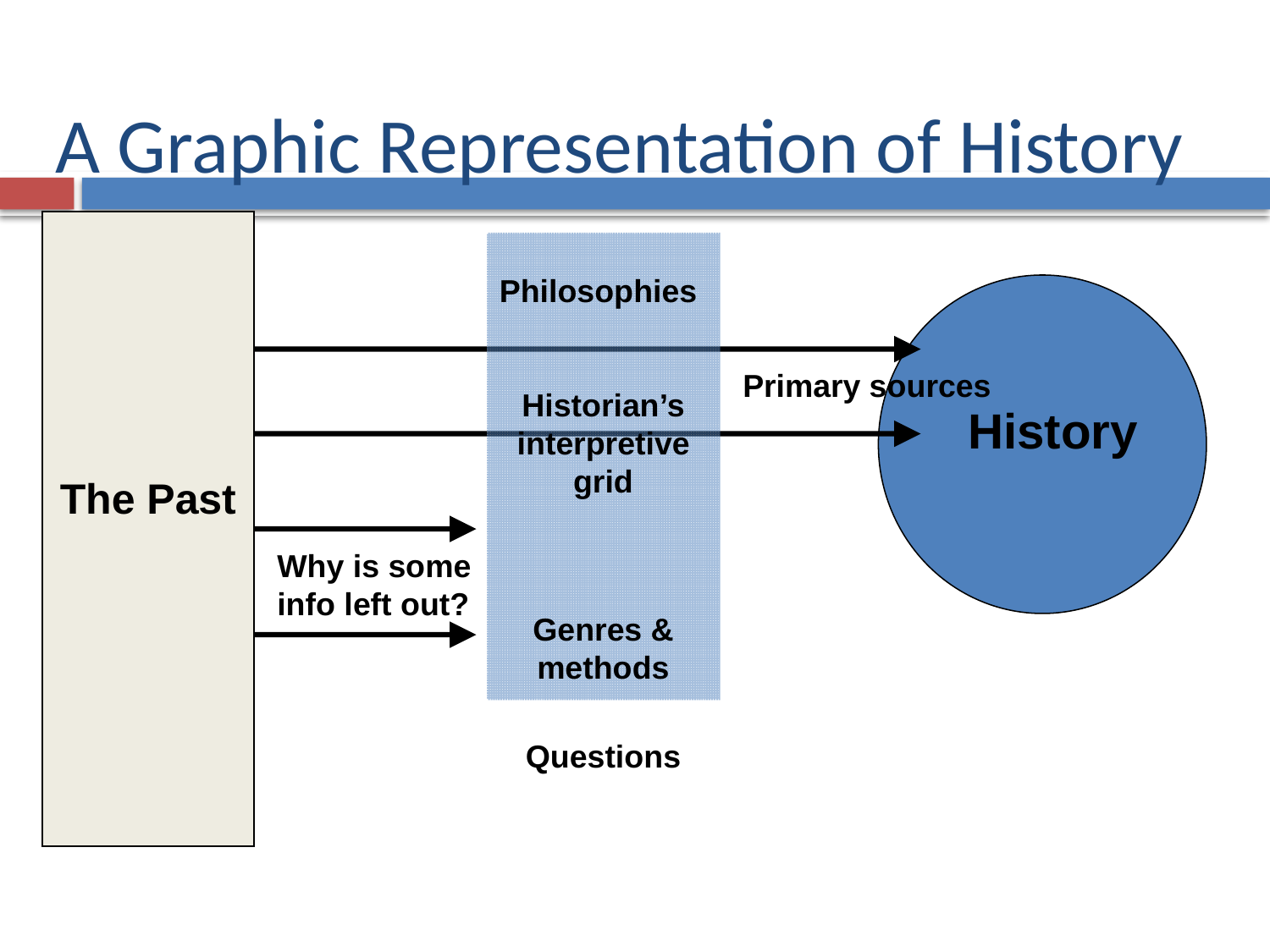

# A Graphic Representation of History

The Past

Historian’s interpretive grid

Philosophies

Primary sources
History

Why is some
info left out?
Genres & methods

Questions